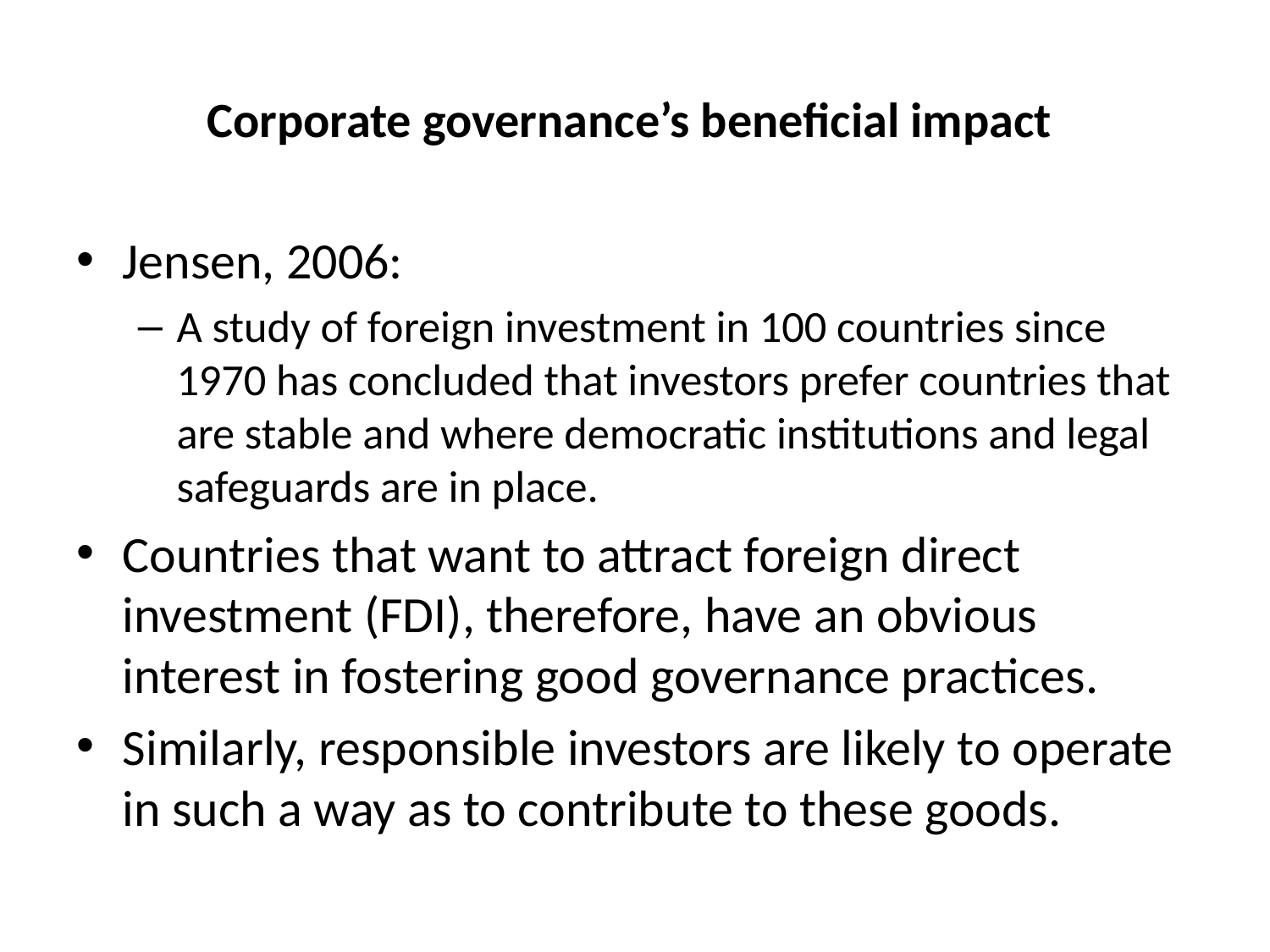

# Corporate governance’s beneficial impact
Jensen, 2006:
A study of foreign investment in 100 countries since 1970 has concluded that investors prefer countries that are stable and where democratic institutions and legal safeguards are in place.
Countries that want to attract foreign direct investment (FDI), therefore, have an obvious interest in fostering good governance practices.
Similarly, responsible investors are likely to operate in such a way as to contribute to these goods.